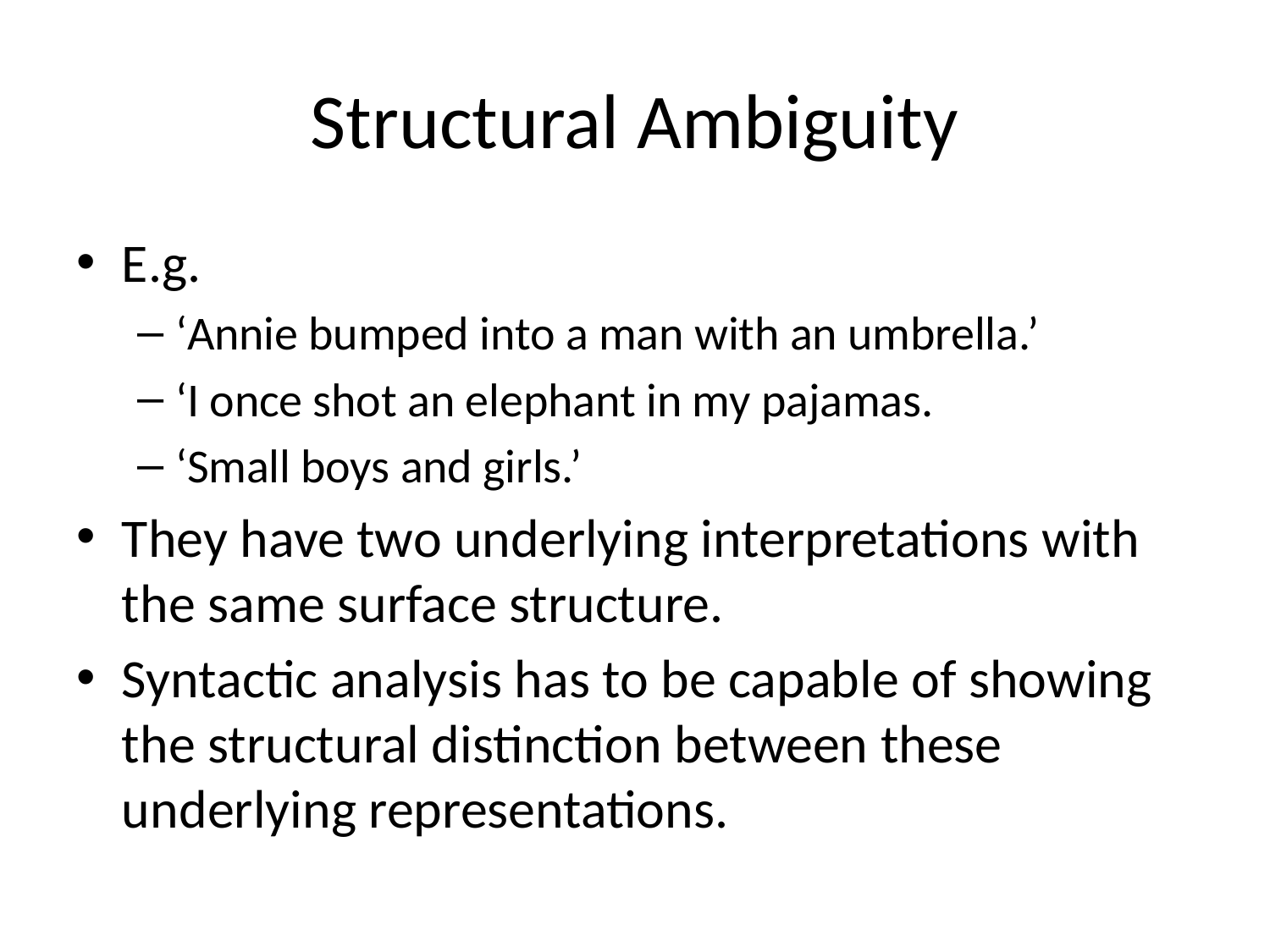

# Structural Ambiguity
E.g.
‘Annie bumped into a man with an umbrella.’
‘I once shot an elephant in my pajamas.
‘Small boys and girls.’
They have two underlying interpretations with the same surface structure.
Syntactic analysis has to be capable of showing the structural distinction between these underlying representations.